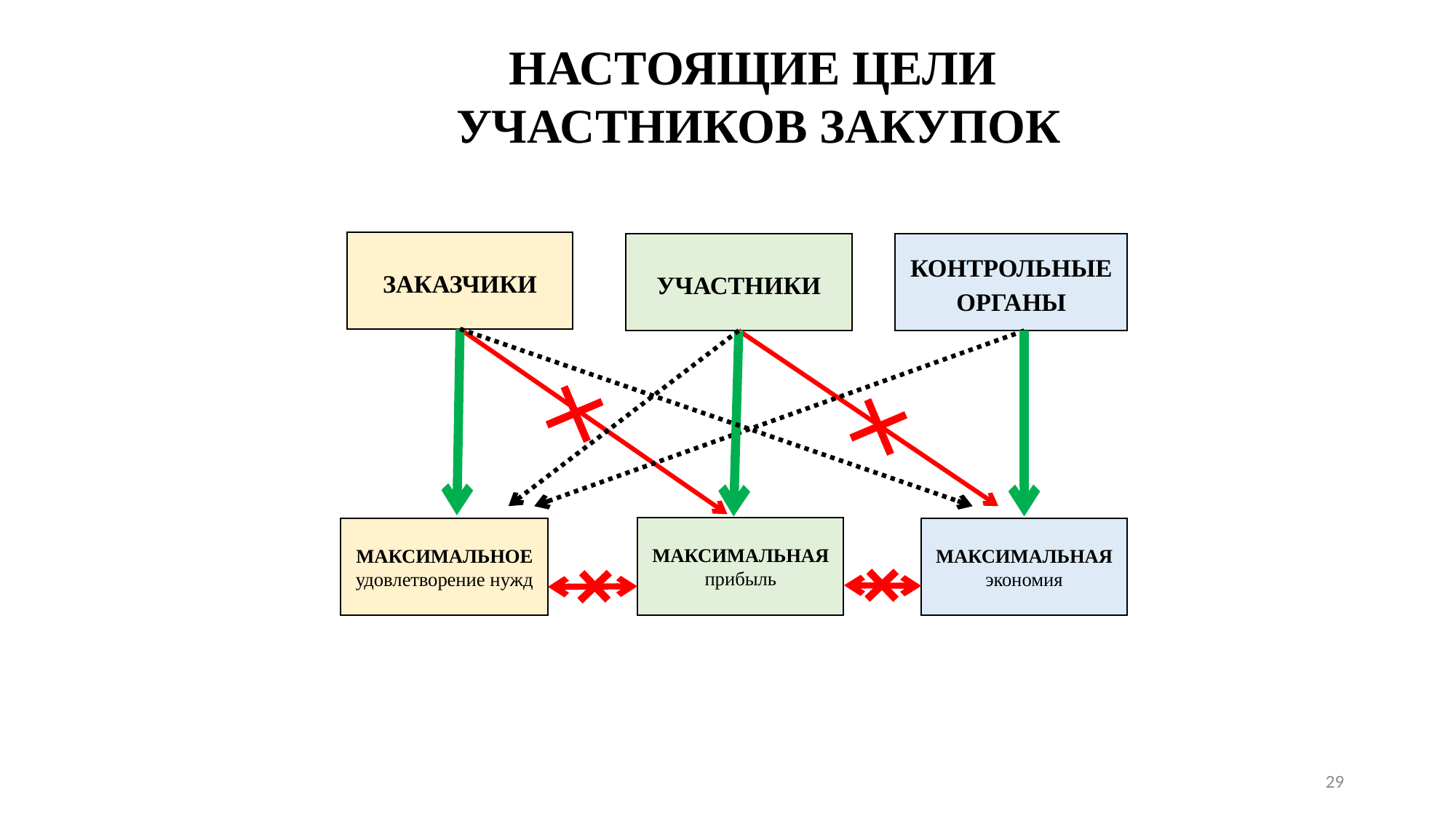

НАСТОЯЩИЕ ЦЕЛИ
УЧАСТНИКОВ ЗАКУПОК
ЗАКАЗЧИКИ
КОНТРОЛЬНЫЕ
ОРГАНЫ
УЧАСТНИКИ
МАКСИМАЛЬНАЯ прибыль
МАКСИМАЛЬНОЕ удовлетворение нужд
МАКСИМАЛЬНАЯ экономия
29